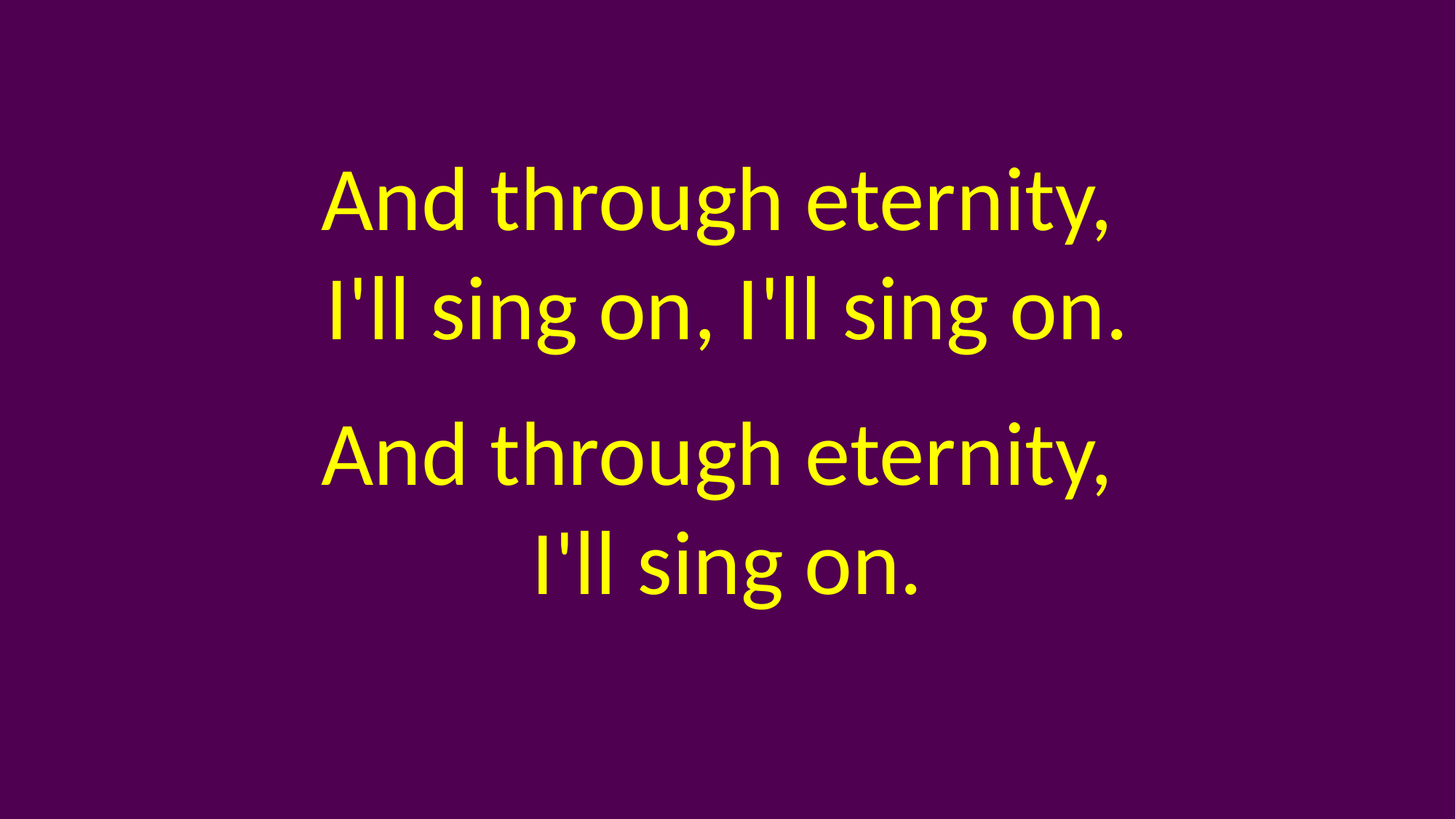

And through eternity,
I'll sing on, I'll sing on.
And through eternity,
I'll sing on.